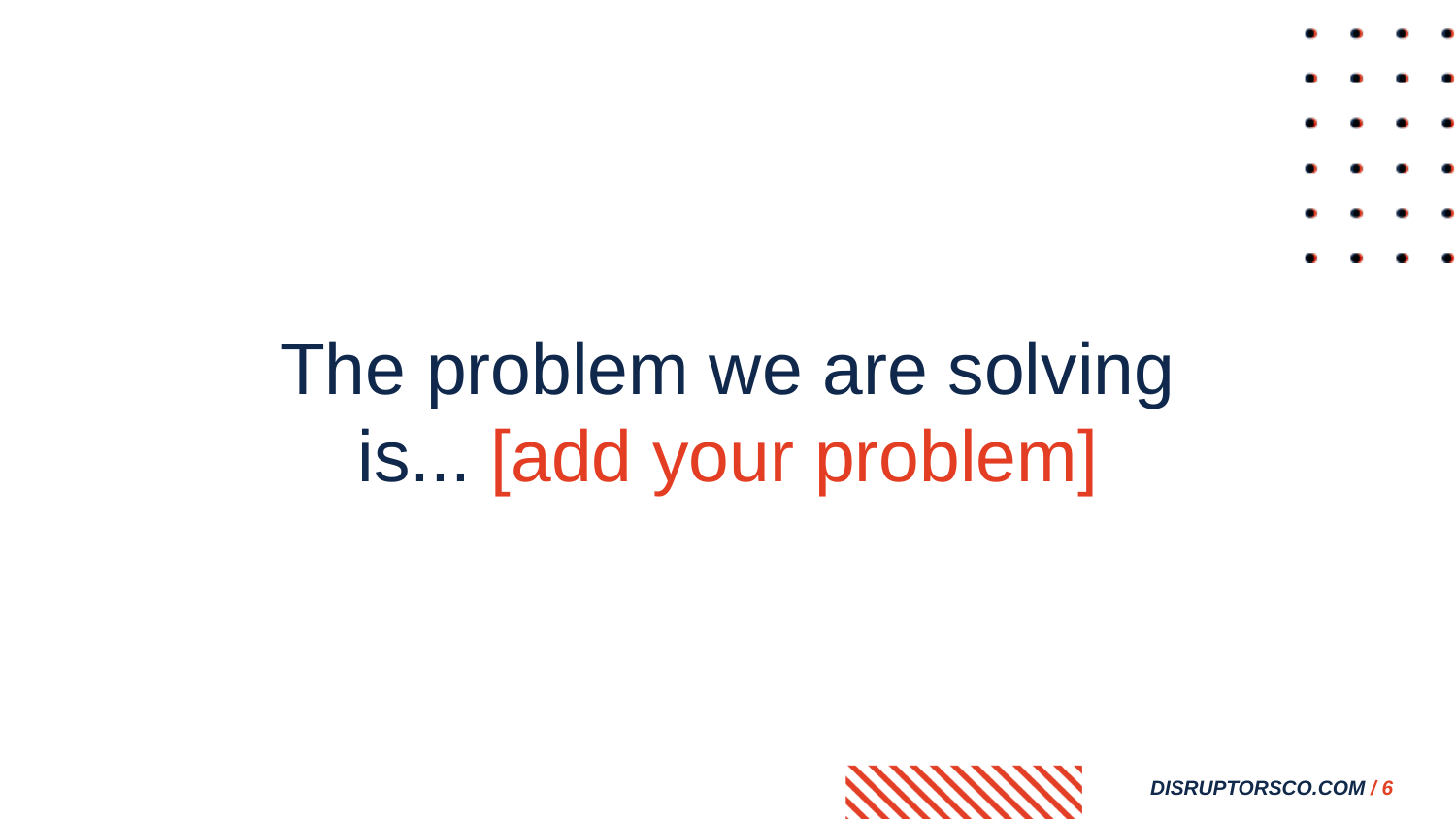

The problem we are solving is... [add your problem]